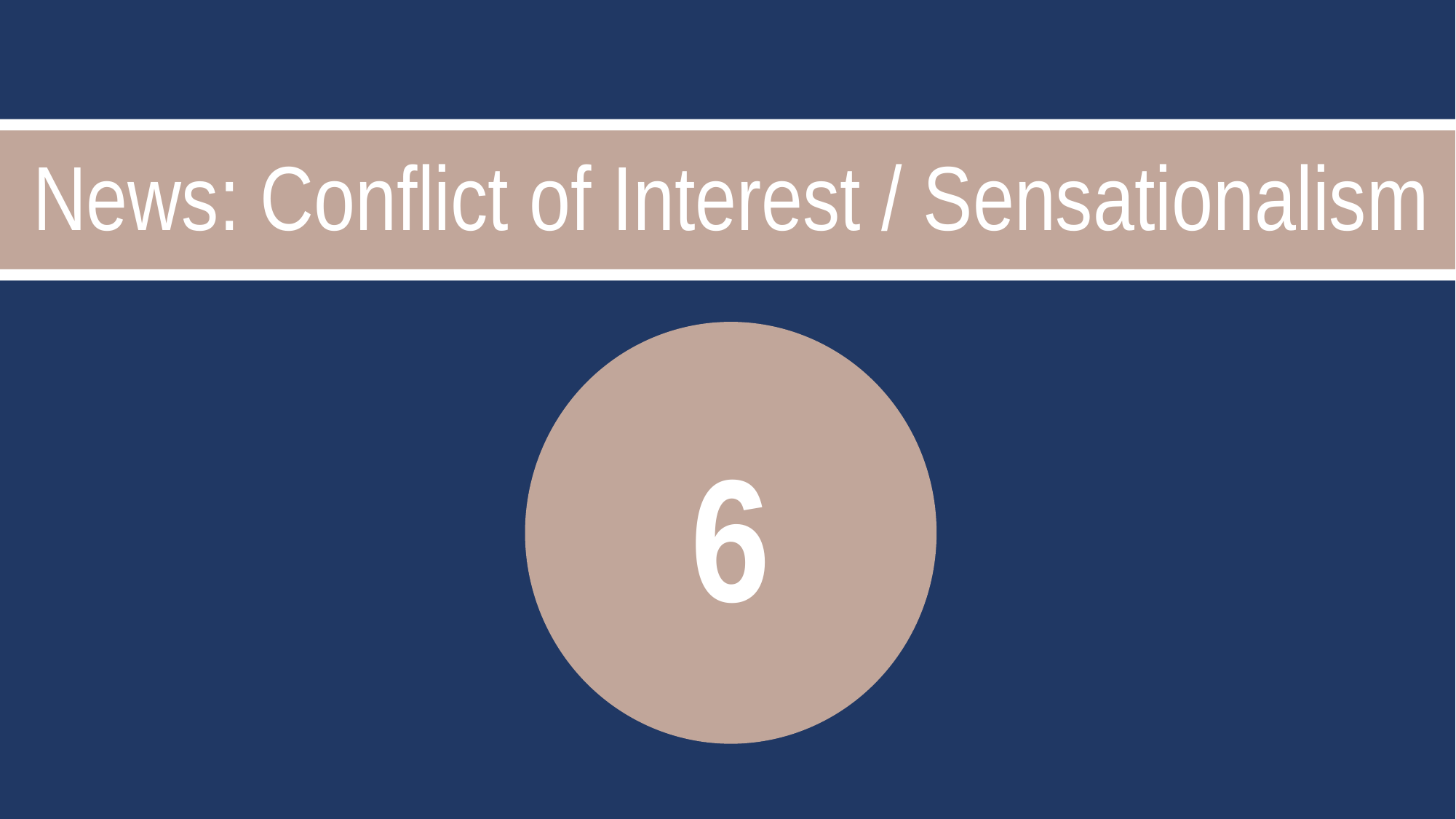

News: Conflict of Interest / Sensationalism

6